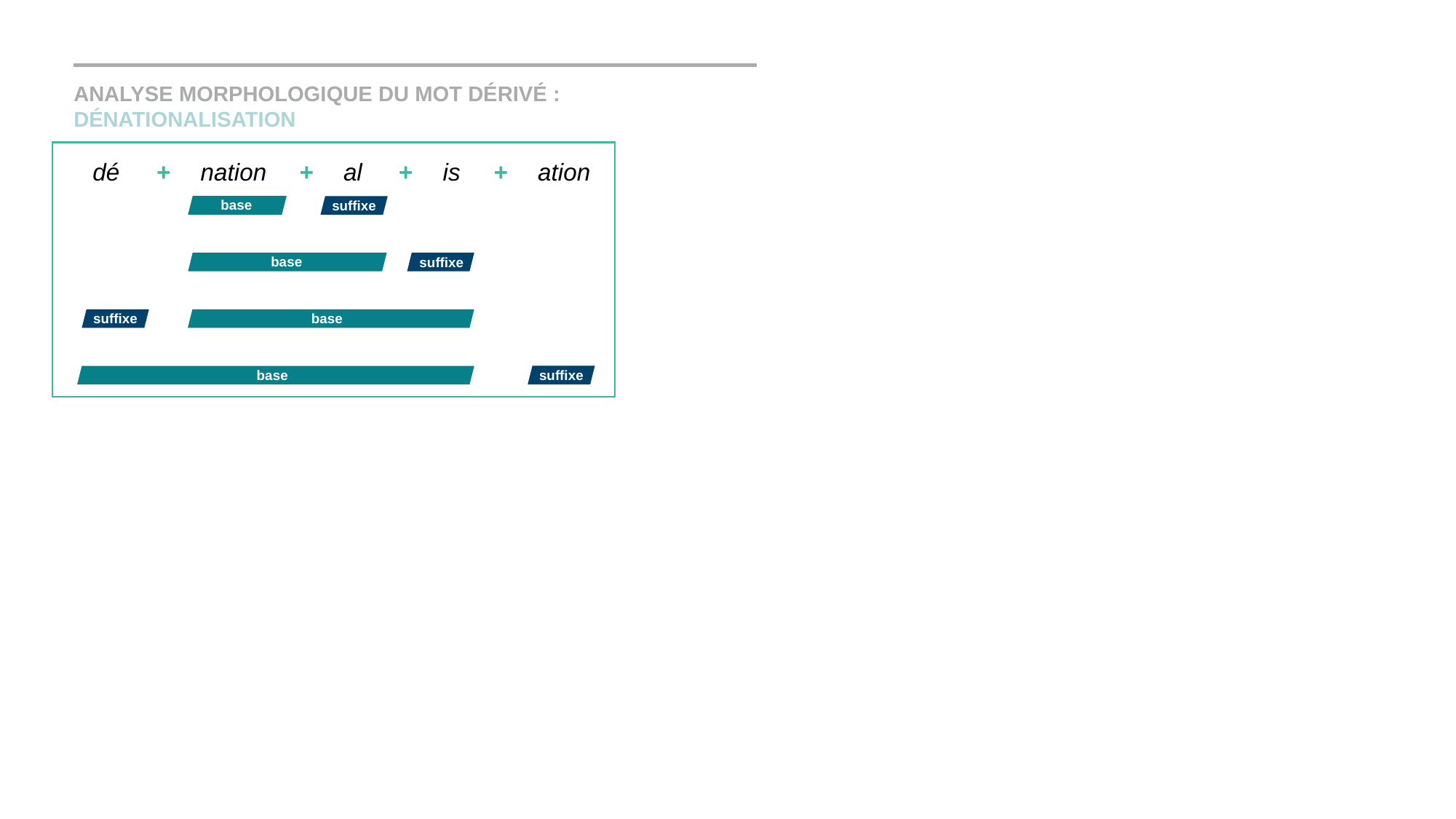

ANALYSE MORPHOLOGIQUE DU MOT DÉRIVÉ : DÉNATIONALISATION
dé
+
nation
+
al
+
is
+
ation

base

suffixe

base

suffixe

base

suffixe

base

suffixe